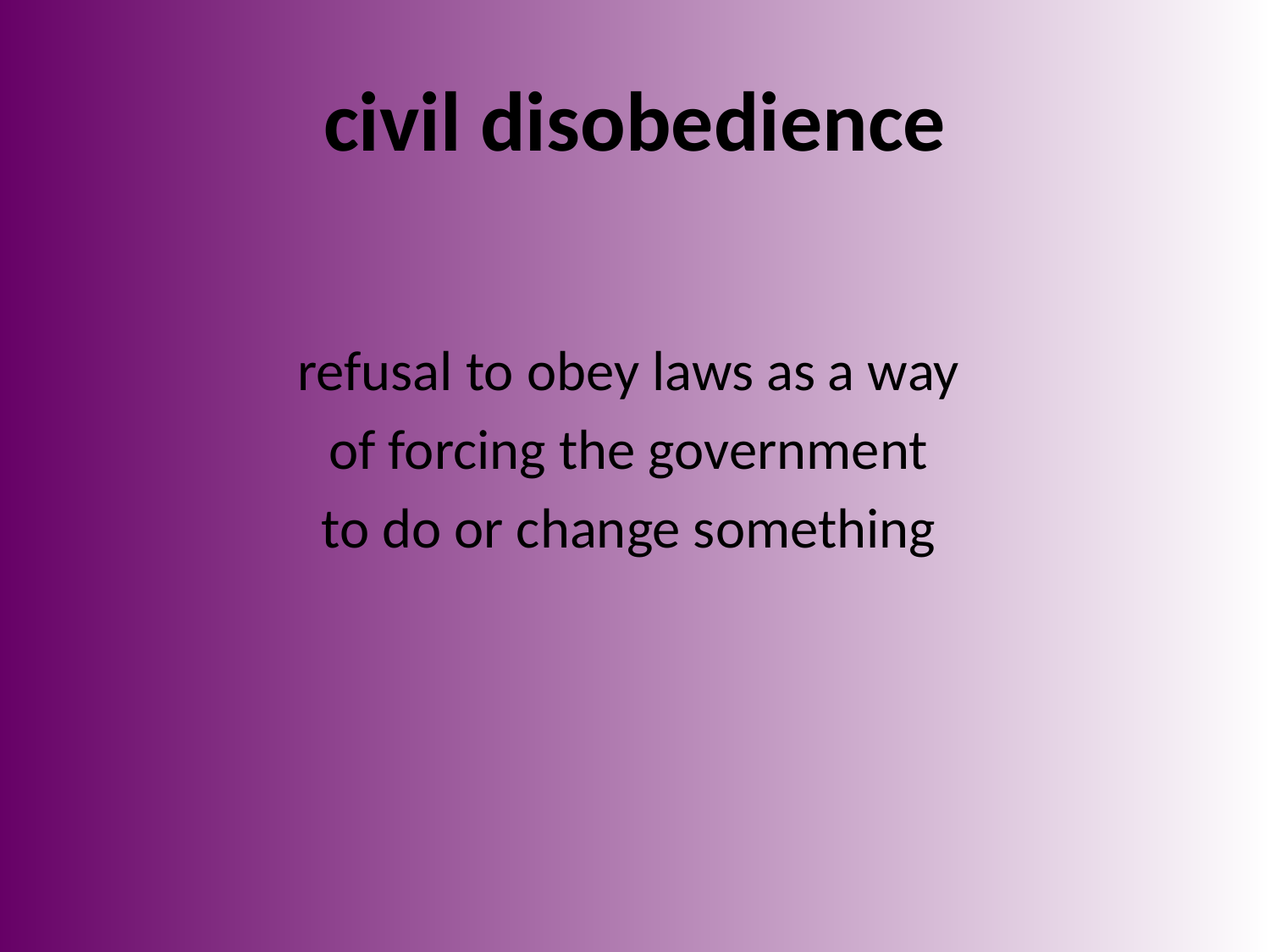

# civil disobedience

refusal to obey laws as a way
of forcing the government
to do or change something